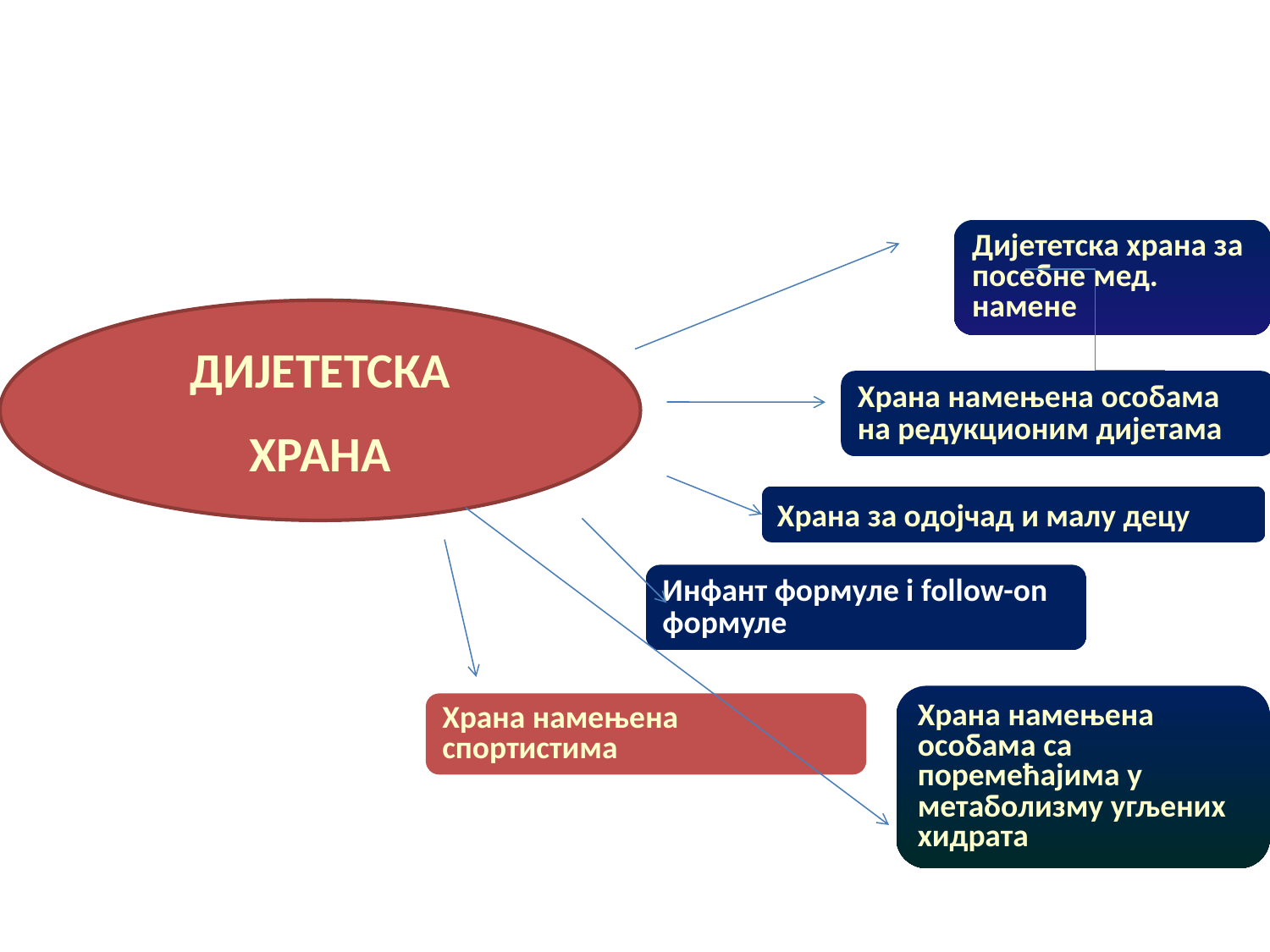

Дијететска храна за посебне мед. намене
ДИЈЕТЕТСКА
ХРАНА
Храна намењена особама на редукционим дијетама
Храна за одојчад и малу децу
Инфант формуле i follow-on формуле
Храна намењена особама са поремећајима у метаболизму угљених хидрата
Храна намењена спортистима